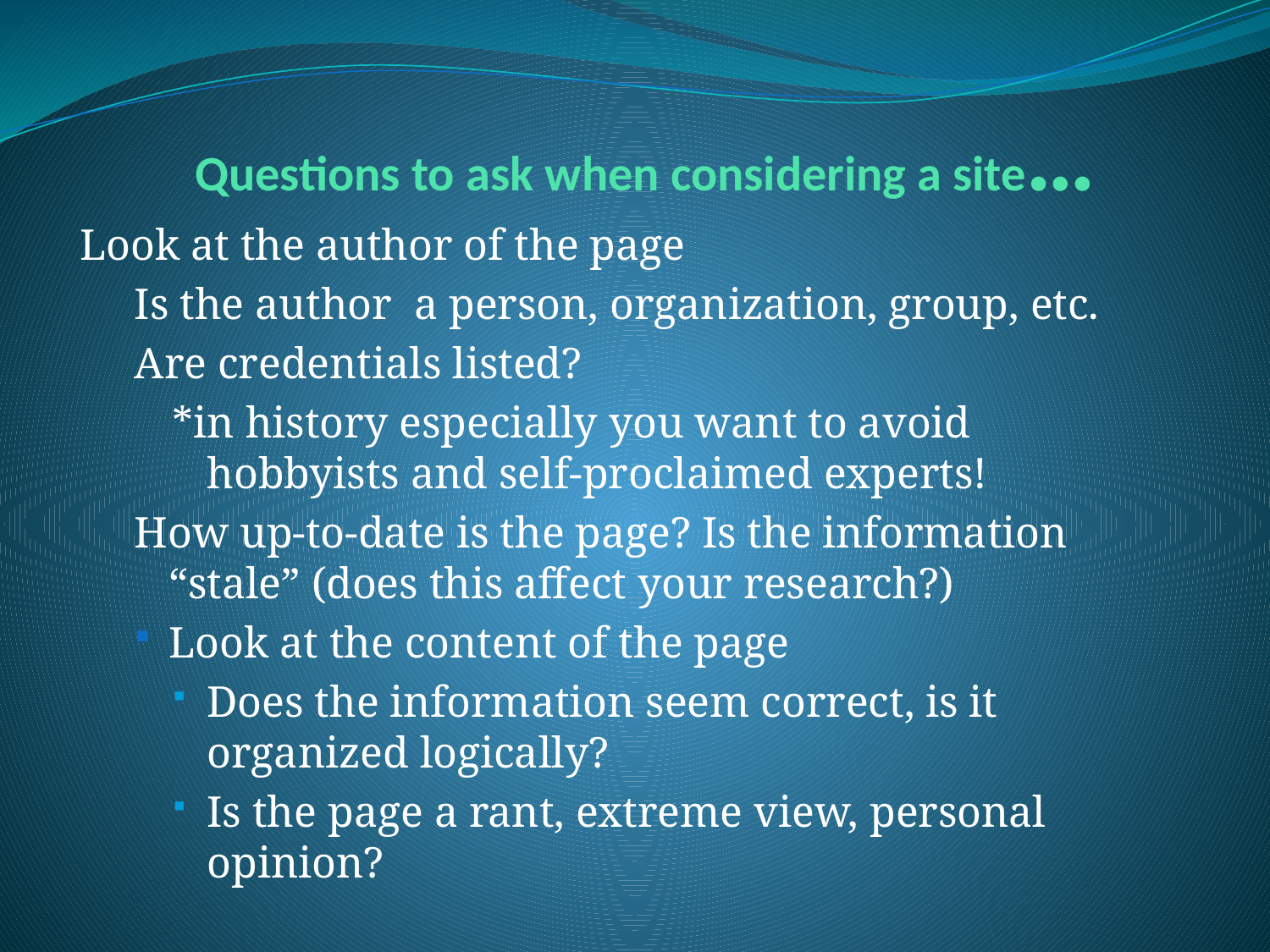

# Questions to ask when considering a site…
Look at the author of the page
Is the author  a person, organization, group, etc.
Are credentials listed?
*in history especially you want to avoid hobbyists and self-proclaimed experts!
How up-to-date is the page? Is the information “stale” (does this affect your research?)
Look at the content of the page
Does the information seem correct, is it organized logically?
Is the page a rant, extreme view, personal opinion?